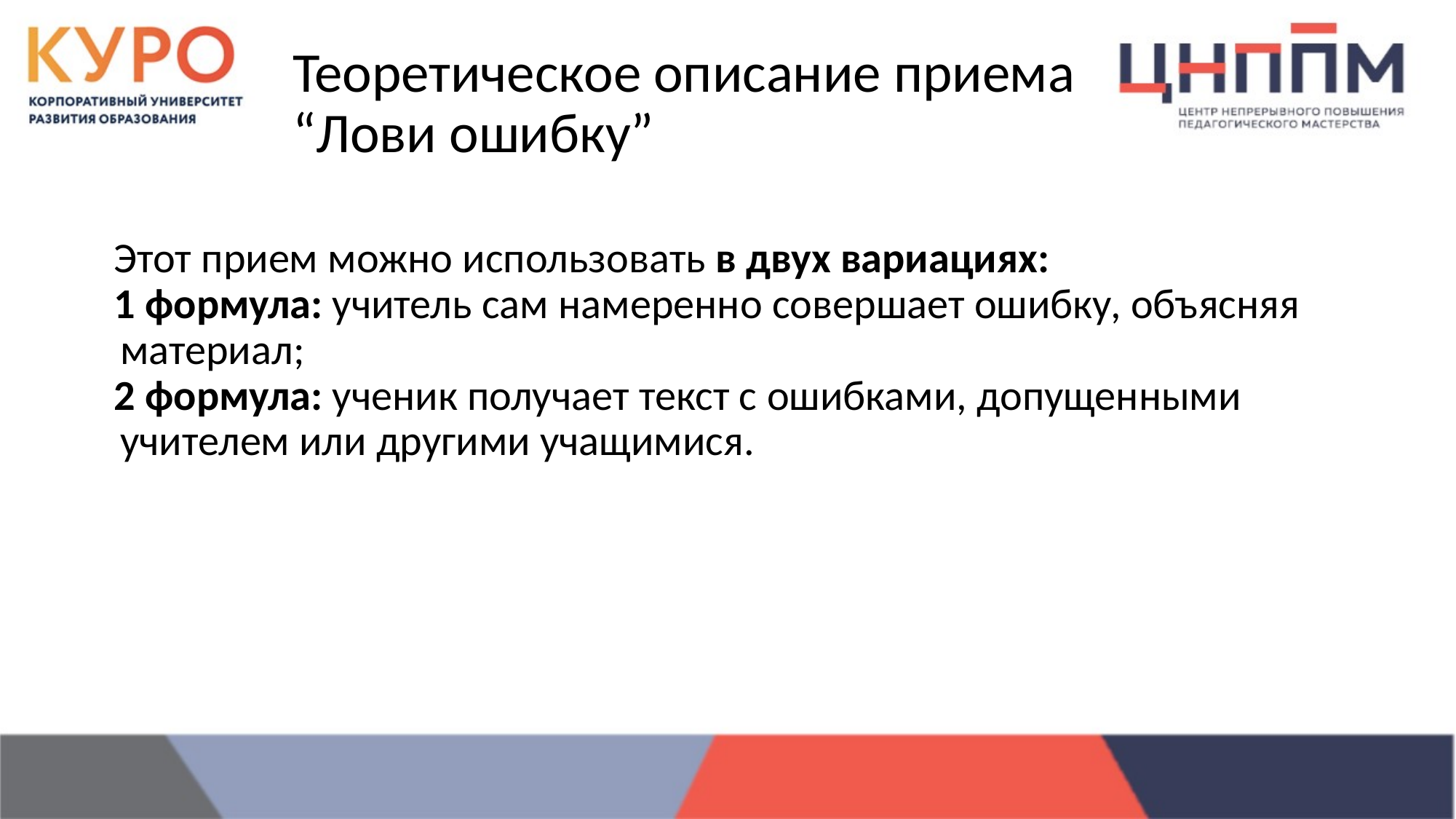

# Теоретическое описание приема “Лови ошибку”
Этот прием можно использовать в двух вариациях:
1 формула: учитель сам намеренно совершает ошибку, объясняя материал;
2 формула: ученик получает текст с ошибками, допущенными учителем или другими учащимися.